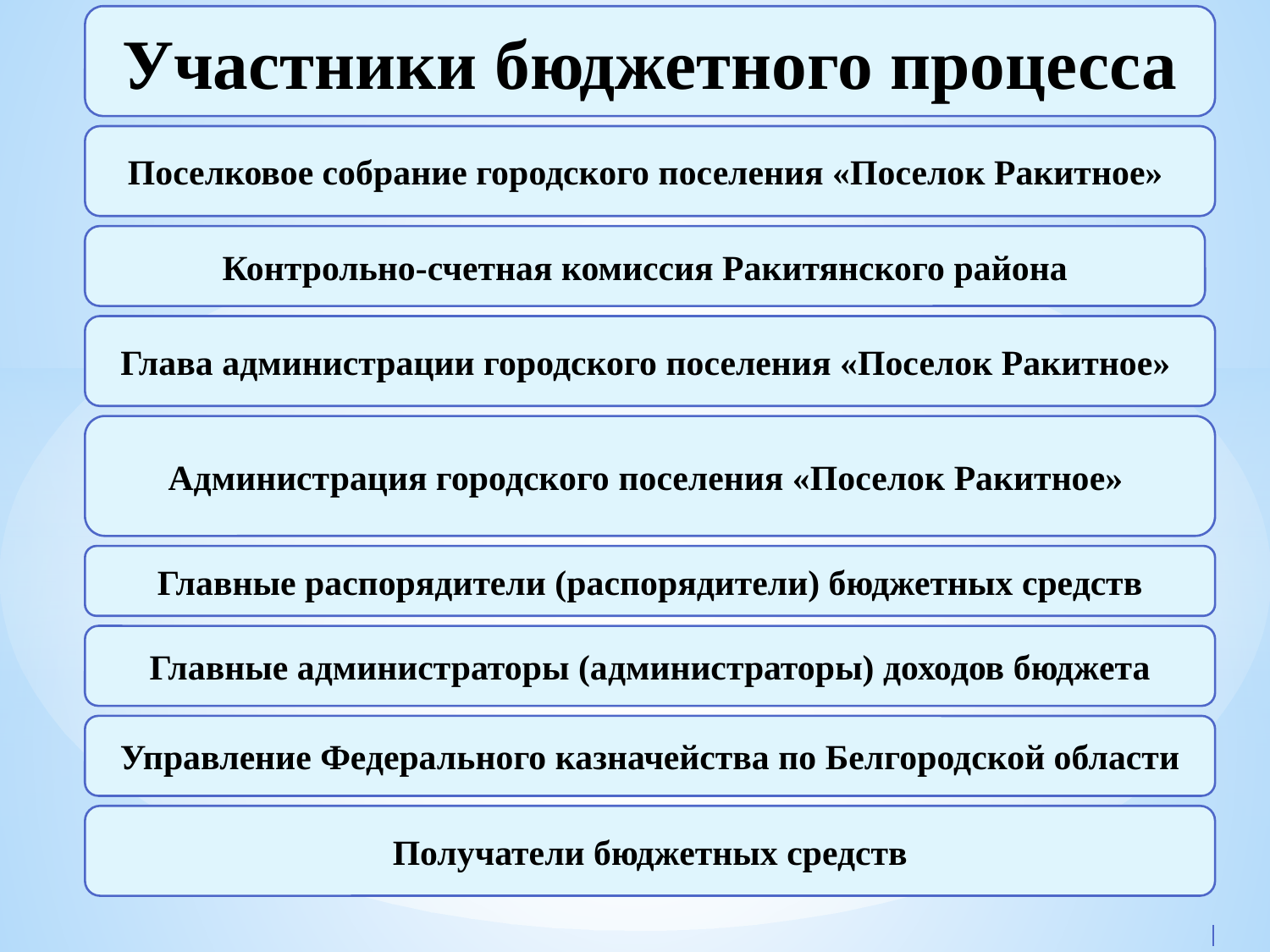

Участники бюджетного процесса
Участники бюджетного процесса:
Поселковое собрание городского поселения «Поселок Ракитное»
Контрольно-счетная комиссия Ракитянского района
Глава администрации городского поселения «Поселок Ракитное»
Администрация городского поселения «Поселок Ракитное»

Главные распорядители (распорядители) бюджетных средств

Главные администраторы (администраторы) доходов бюджета
Управление Федерального казначейства по Белгородской области
Получатели бюджетных средств